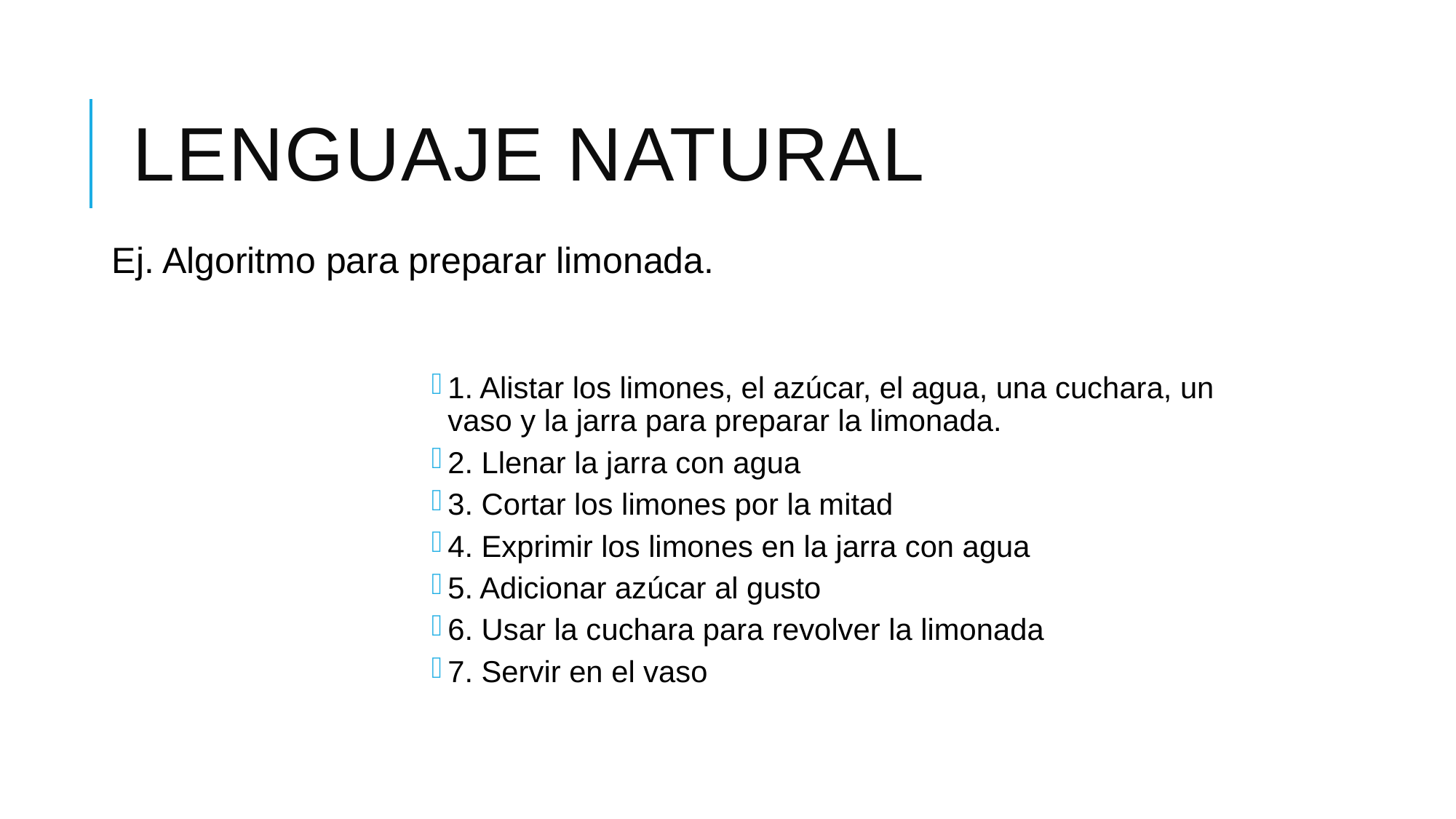

# Lenguaje Natural
Ej. Algoritmo para preparar limonada.

1. Alistar los limones, el azúcar, el agua, una cuchara, un vaso y la jarra para preparar la limonada.
2. Llenar la jarra con agua
3. Cortar los limones por la mitad
4. Exprimir los limones en la jarra con agua
5. Adicionar azúcar al gusto
6. Usar la cuchara para revolver la limonada
7. Servir en el vaso